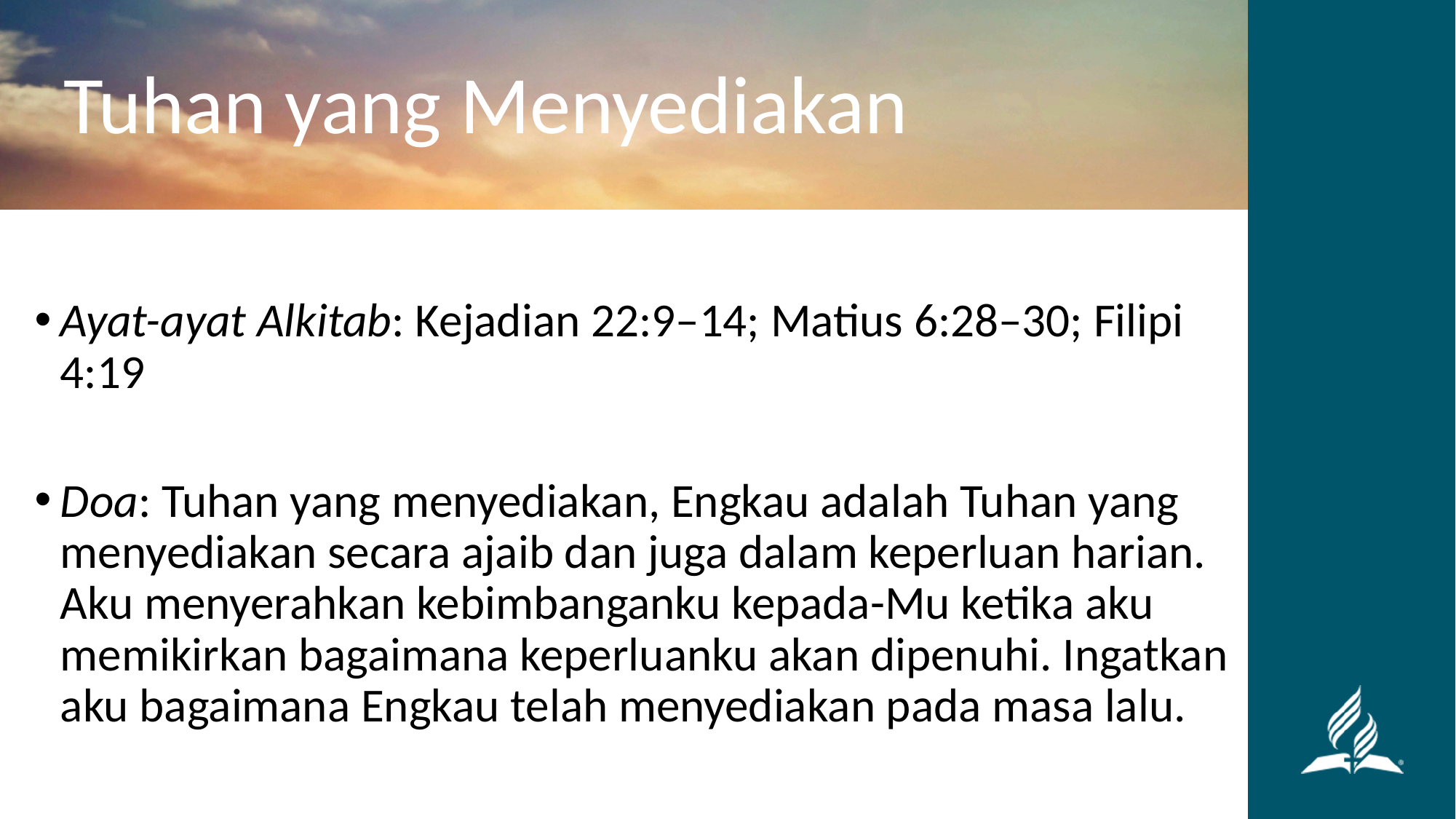

Tuhan yang Menyediakan

Ayat-ayat Alkitab: Kejadian 22:9–14; Matius 6:28–30; Filipi 4:19

Doa: Tuhan yang menyediakan, Engkau adalah Tuhan yang menyediakan secara ajaib dan juga dalam keperluan harian. Aku menyerahkan kebimbanganku kepada-Mu ketika aku memikirkan bagaimana keperluanku akan dipenuhi. Ingatkan aku bagaimana Engkau telah menyediakan pada masa lalu.